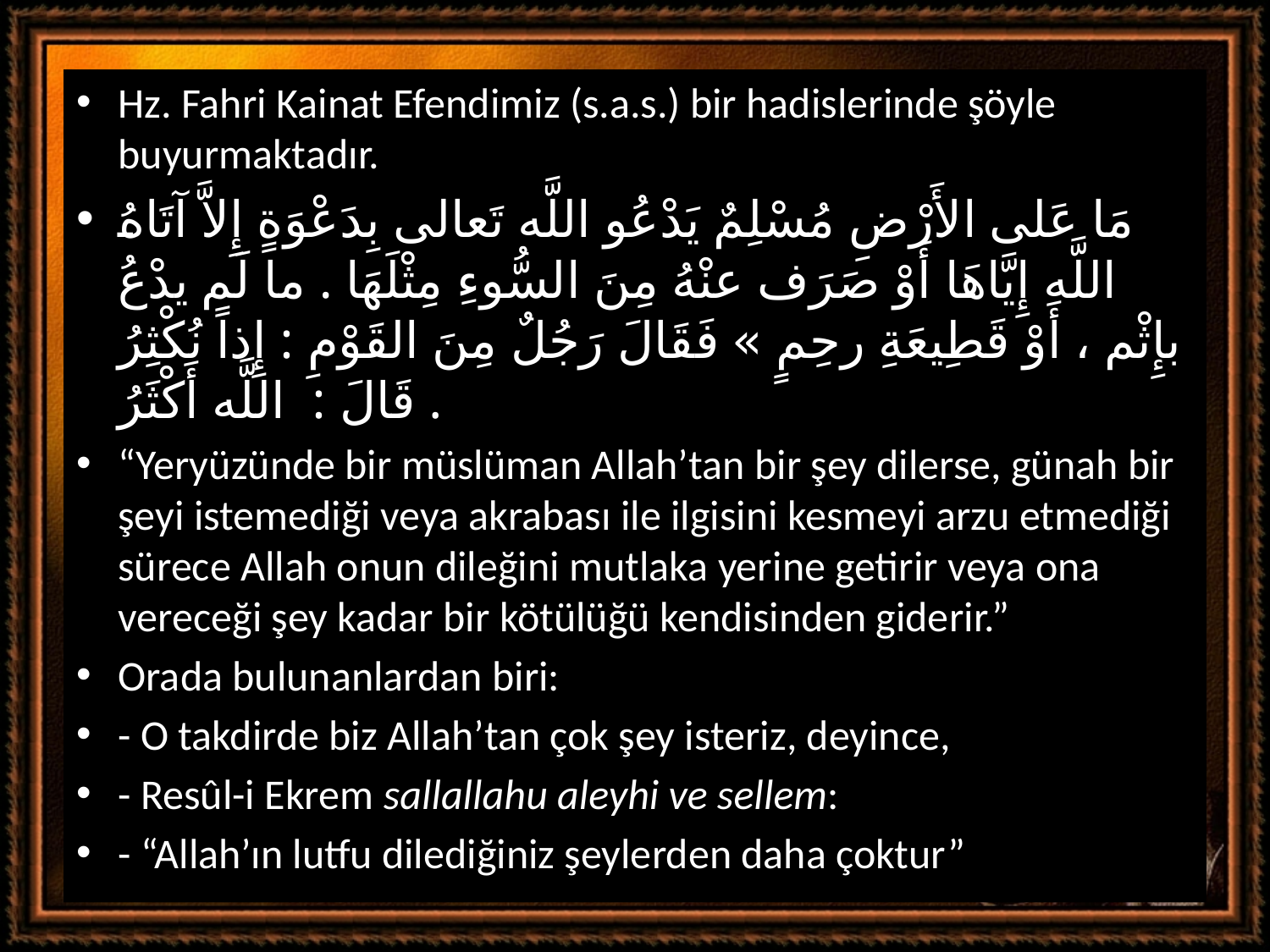

Hz. Fahri Kainat Efendimiz (s.a.s.) bir hadislerinde şöyle buyurmaktadır.
مَا عَلى الأَرْضِ مُسْلِمٌ يَدْعُو اللَّه تَعالى بِدَعْوَةٍ إِلاَّ آتَاهُ اللَّه إِيَّاهَا أَوْ صَرَف عنْهُ مِنَ السُّوءِ مِثْلَهَا . ما لَم يدْعُ بإِثْم ، أَوْ قَطِيعَةِ رحِمٍ » فَقَالَ رَجُلٌ مِنَ القَوْمِ : إِذاً نُكْثِرُ . قَالَ :  اللَّه أَكْثَرُ
“Yeryüzünde bir müslüman Allah’tan bir şey dilerse, günah bir şeyi istemediği veya akrabası ile ilgisini kesmeyi arzu etmediği sürece Allah onun dileğini mutlaka yerine getirir veya ona vereceği şey kadar bir kötülüğü kendisinden giderir.”
Orada bulunanlardan biri:
- O takdirde biz Allah’tan çok şey isteriz, deyince,
- Resûl-i Ekrem sallallahu aleyhi ve sellem:
- “Allah’ın lutfu dilediğiniz şeylerden daha çoktur”